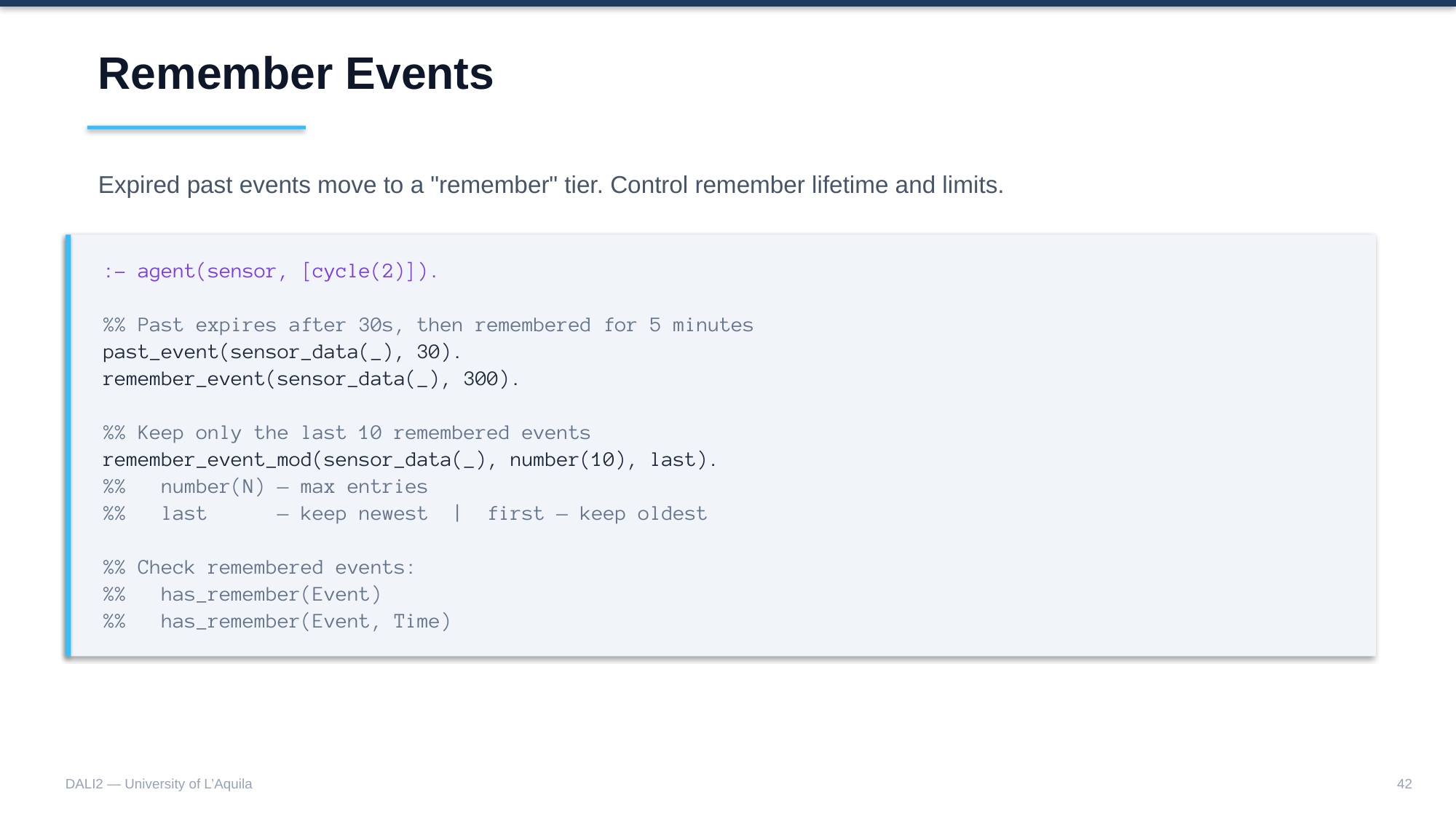

Remember Events

Expired past events move to a "remember" tier. Control remember lifetime and limits.

:- agent(sensor, [cycle(2)]).

%% Past expires after 30s, then remembered for 5 minutes
past_event(sensor_data(_), 30).
remember_event(sensor_data(_), 300).

%% Keep only the last 10 remembered events
remember_event_mod(sensor_data(_), number(10), last).
%%   number(N) — max entries
%%   last      — keep newest  |  first — keep oldest

%% Check remembered events:
%%   has_remember(Event)
%%   has_remember(Event, Time)
DALI2 — University of L’Aquila
42